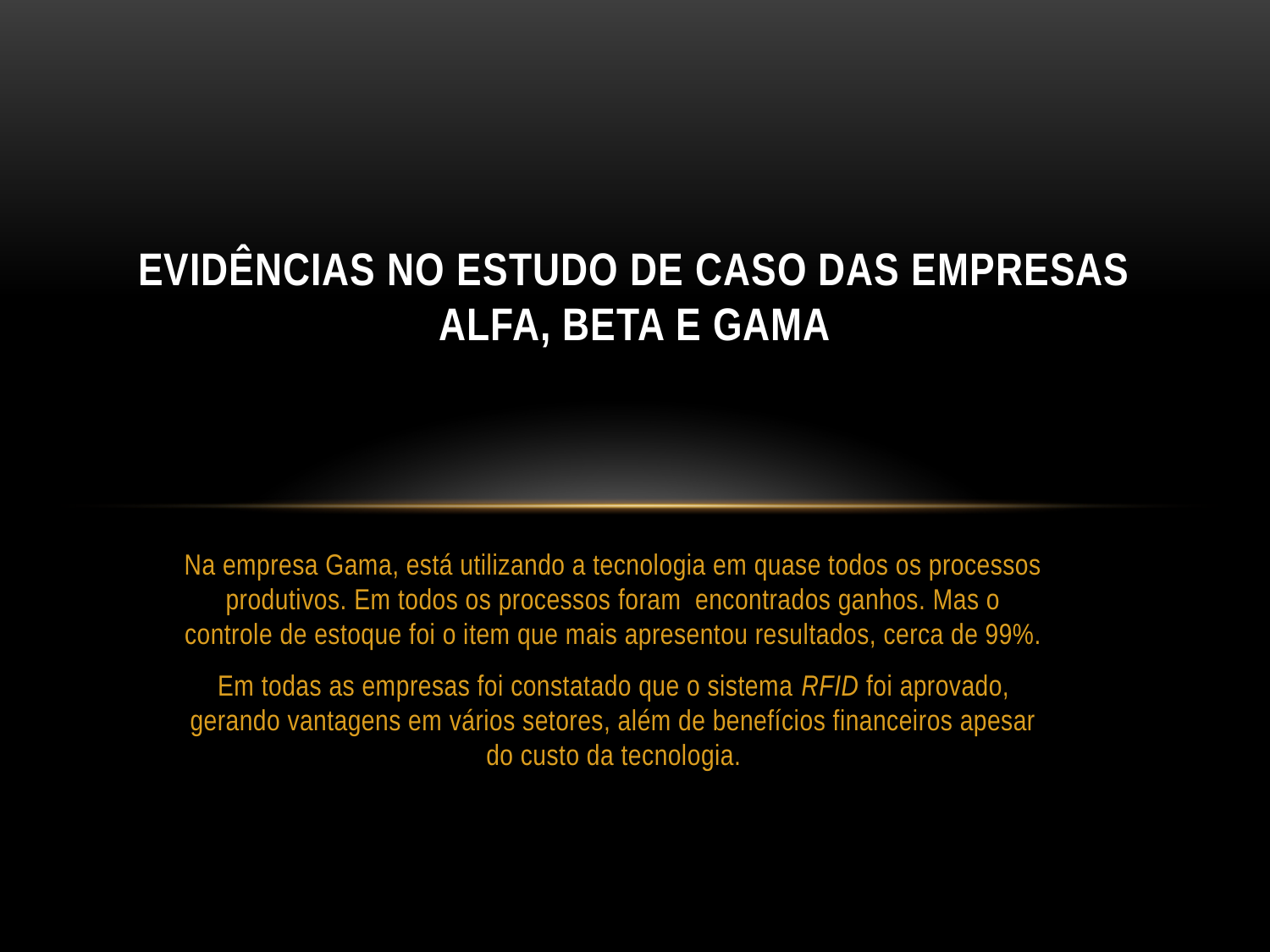

# Evidências no estudo de caso das empresas Alfa, Beta e gama
Na empresa Gama, está utilizando a tecnologia em quase todos os processos produtivos. Em todos os processos foram  encontrados ganhos. Mas o controle de estoque foi o item que mais apresentou resultados, cerca de 99%.
Em todas as empresas foi constatado que o sistema RFID foi aprovado, gerando vantagens em vários setores, além de benefícios financeiros apesar do custo da tecnologia.